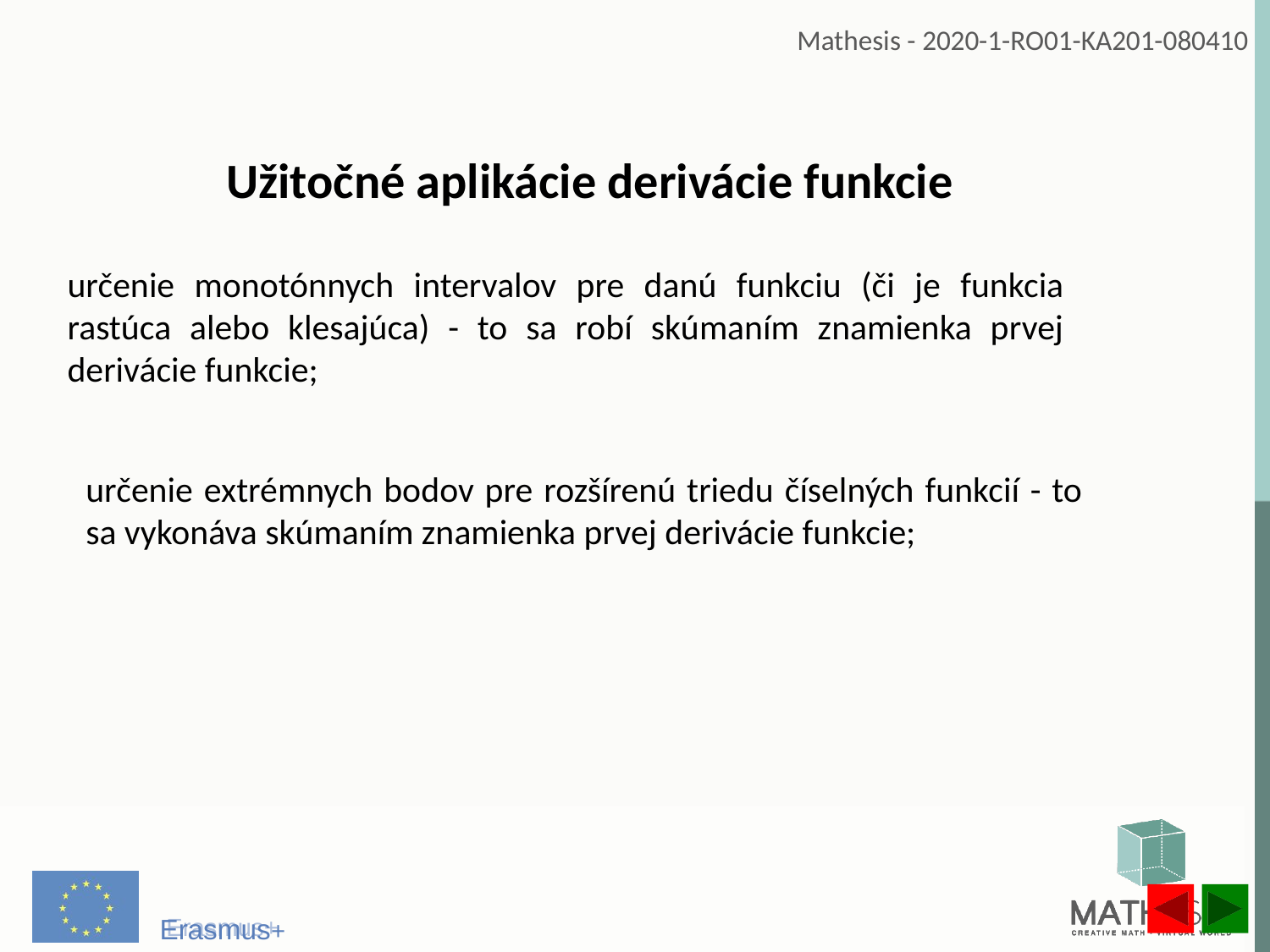

Užitočné aplikácie derivácie funkcie
určenie monotónnych intervalov pre danú funkciu (či je funkcia rastúca alebo klesajúca) - to sa robí skúmaním znamienka prvej derivácie funkcie;
určenie extrémnych bodov pre rozšírenú triedu číselných funkcií - to sa vykonáva skúmaním znamienka prvej derivácie funkcie;